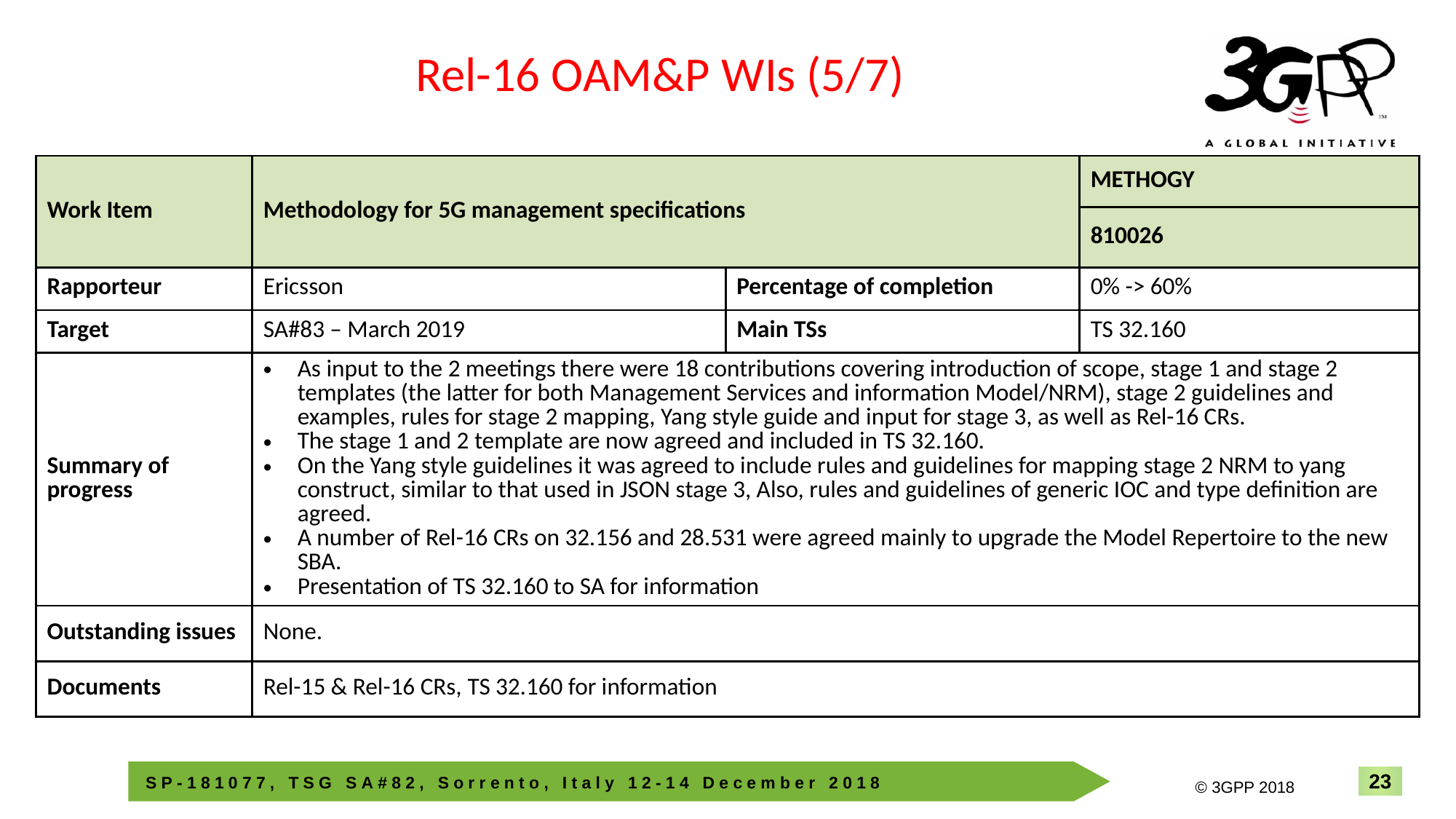

Rel-16 OAM&P WIs (5/7)
| Work Item | Methodology for 5G management specifications |  | METHOGY |
| --- | --- | --- | --- |
|  |  |  | 810026 |
| Rapporteur | Ericsson | Percentage of completion | 0% -> 60% |
| Target | SA#83 – March 2019 | Main TSs | TS 32.160 |
| Summary of progress | As input to the 2 meetings there were 18 contributions covering introduction of scope, stage 1 and stage 2 templates (the latter for both Management Services and information Model/NRM), stage 2 guidelines and examples, rules for stage 2 mapping, Yang style guide and input for stage 3, as well as Rel-16 CRs. The stage 1 and 2 template are now agreed and included in TS 32.160. On the Yang style guidelines it was agreed to include rules and guidelines for mapping stage 2 NRM to yang construct, similar to that used in JSON stage 3, Also, rules and guidelines of generic IOC and type definition are agreed. A number of Rel-16 CRs on 32.156 and 28.531 were agreed mainly to upgrade the Model Repertoire to the new SBA. Presentation of TS 32.160 to SA for information |  |  |
| Outstanding issues | None. |  |  |
| Documents | Rel-15 & Rel-16 CRs, TS 32.160 for information |  |  |